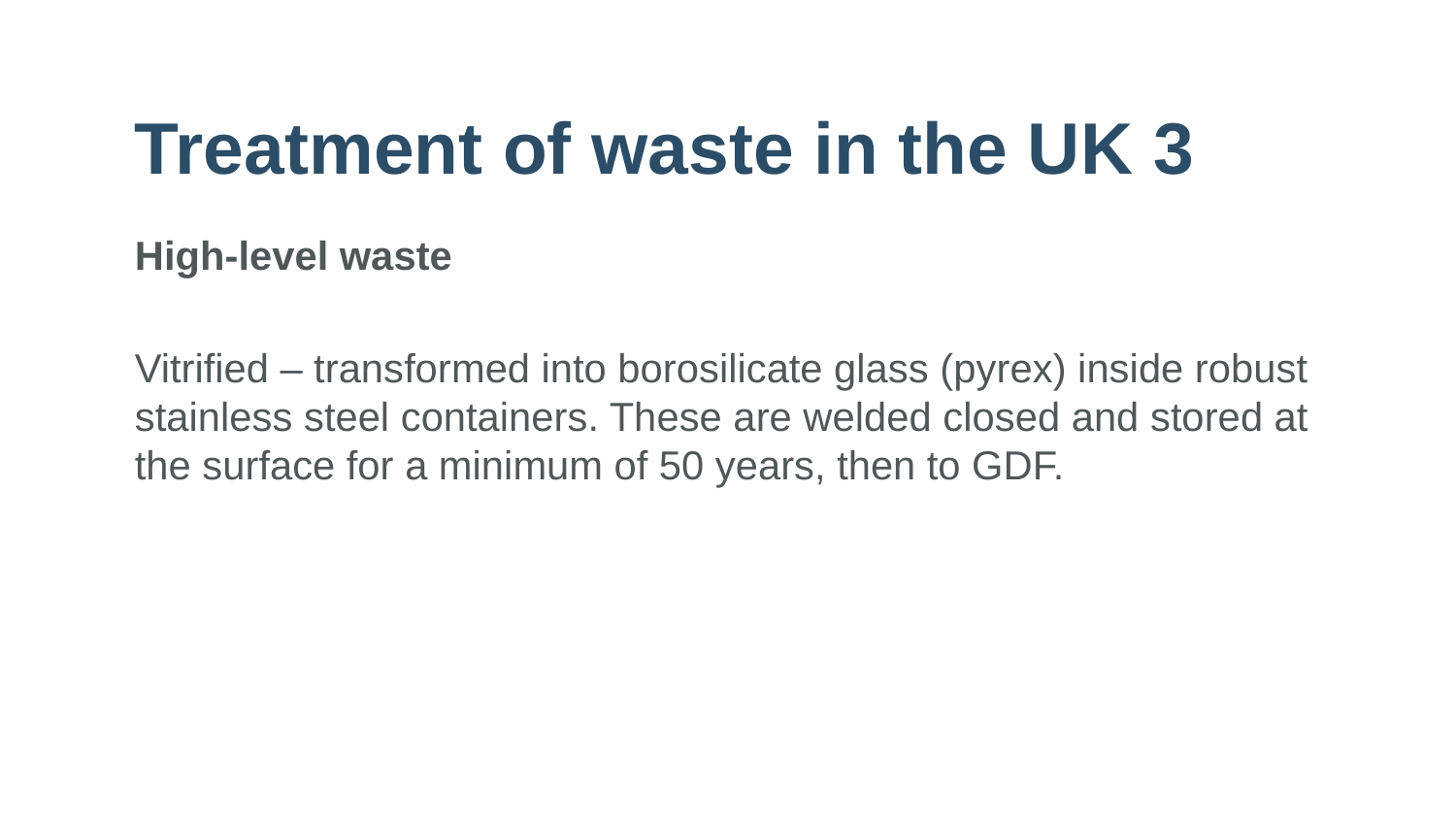

# Treatment of waste in the UK 3
High-level waste

Vitrified – transformed into borosilicate glass (pyrex) inside robust stainless steel containers. These are welded closed and stored at the surface for a minimum of 50 years, then to GDF.